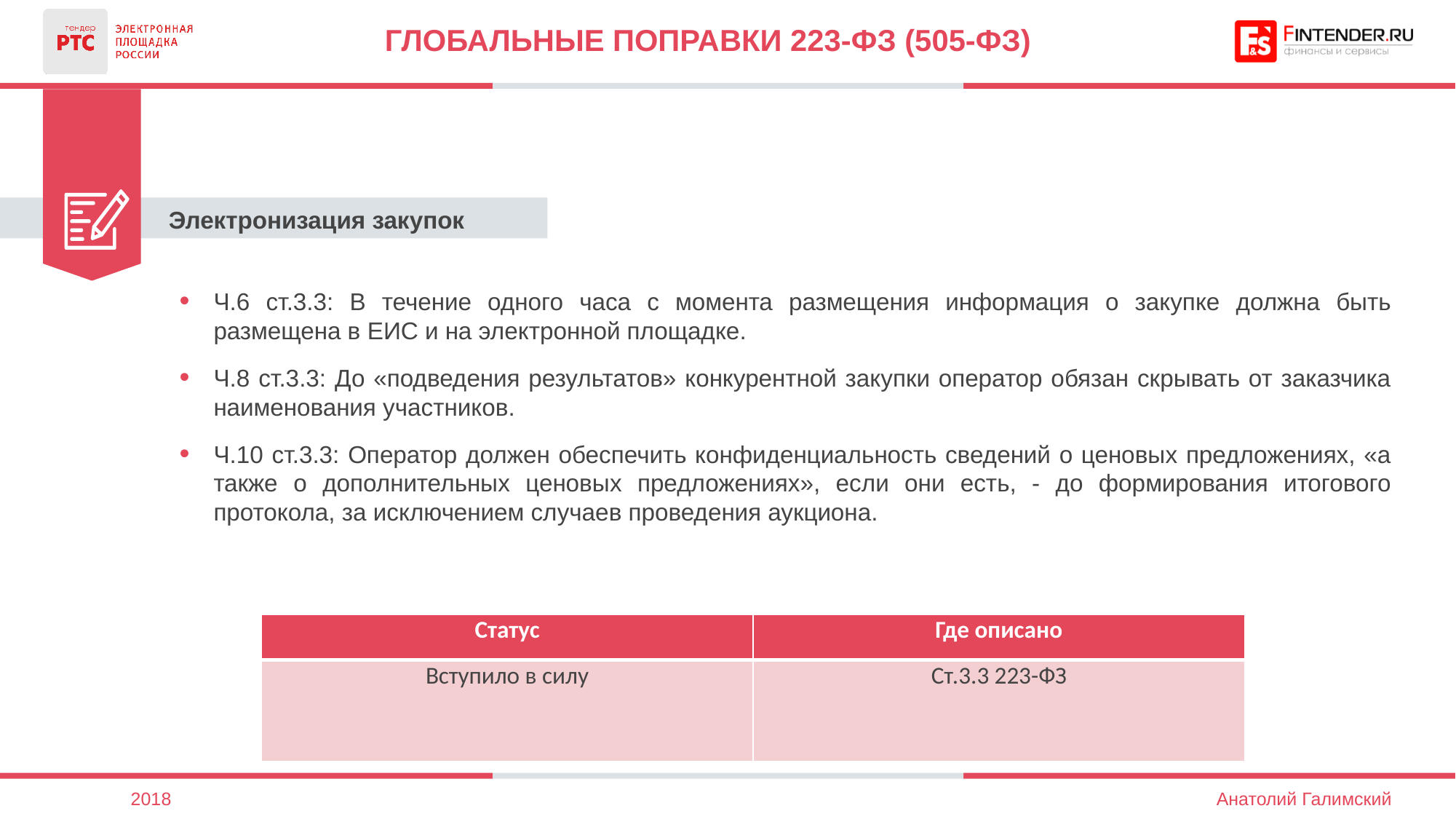

# ГЛОБАЛЬНЫЕ ПОПРАВКИ 223-фз (505-фз)

Электронизация закупок
Ч.6 ст.3.3: В течение одного часа с момента размещения информация о закупке должна быть размещена в ЕИС и на электронной площадке.
Ч.8 ст.3.3: До «подведения результатов» конкурентной закупки оператор обязан скрывать от заказчика наименования участников.
Ч.10 ст.3.3: Оператор должен обеспечить конфиденциальность сведений о ценовых предложениях, «а также о дополнительных ценовых предложениях», если они есть, - до формирования итогового протокола, за исключением случаев проведения аукциона.
| Статус | Где описано |
| --- | --- |
| Вступило в силу | Ст.3.3 223-ФЗ |
2018
Анатолий Галимский